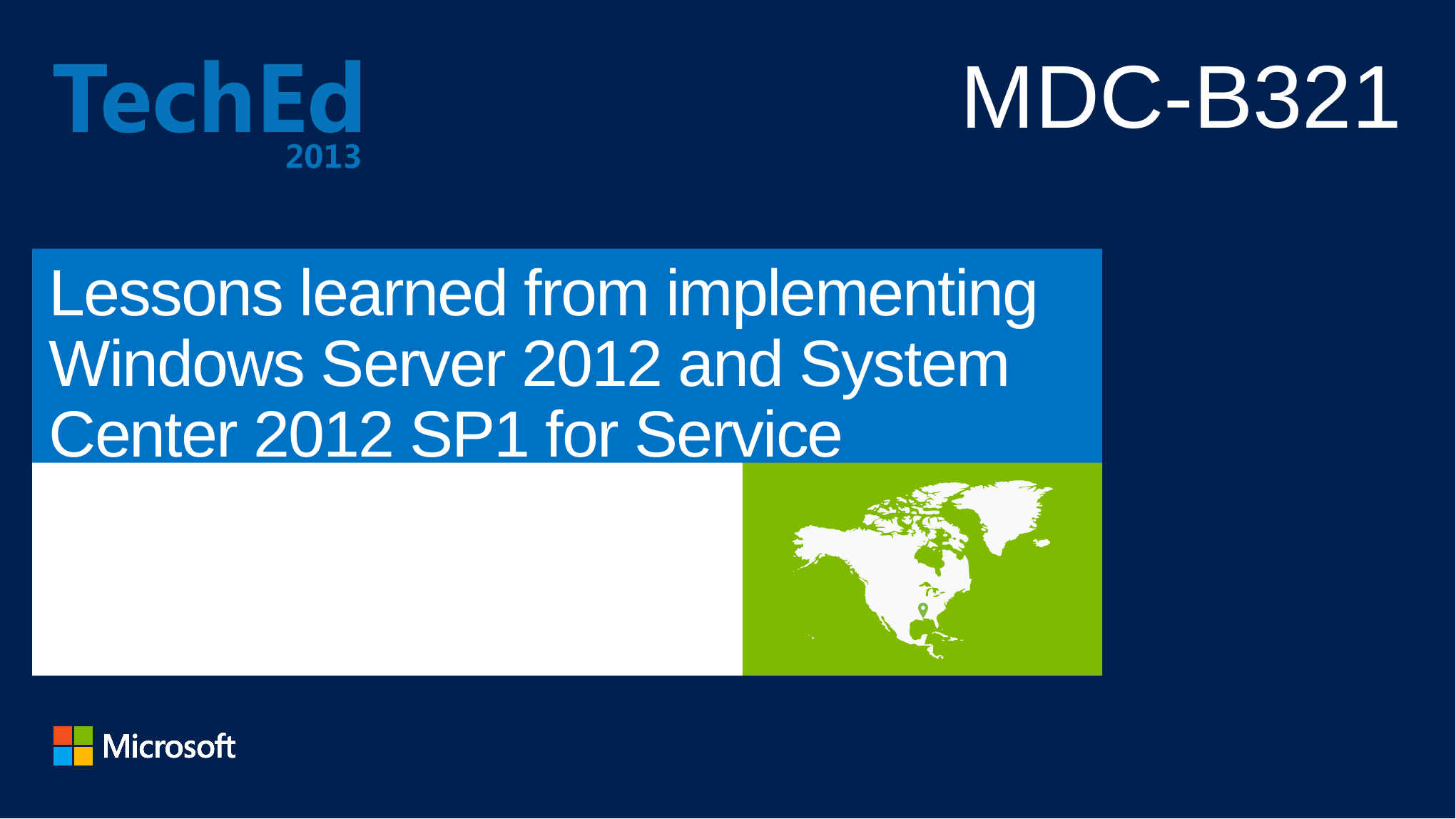

MDC-B321
# Lessons learned from implementing Windows Server 2012 and System Center 2012 SP1 for Service Providers
Anders Ravnholt
Program Manager